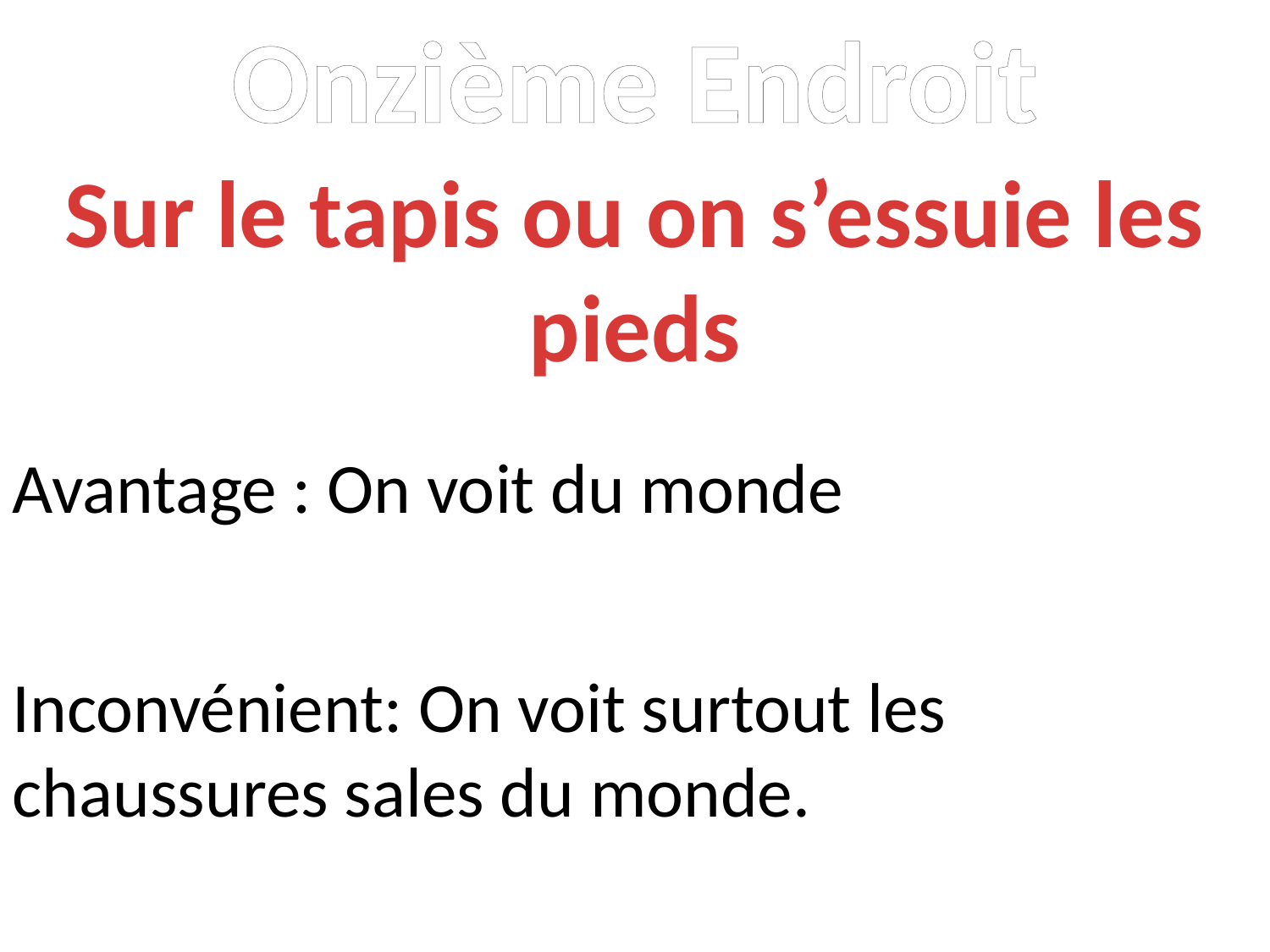

Onzième Endroit
Sur le tapis ou on s’essuie les pieds
Avantage : On voit du monde
Inconvénient: On voit surtout les chaussures sales du monde.